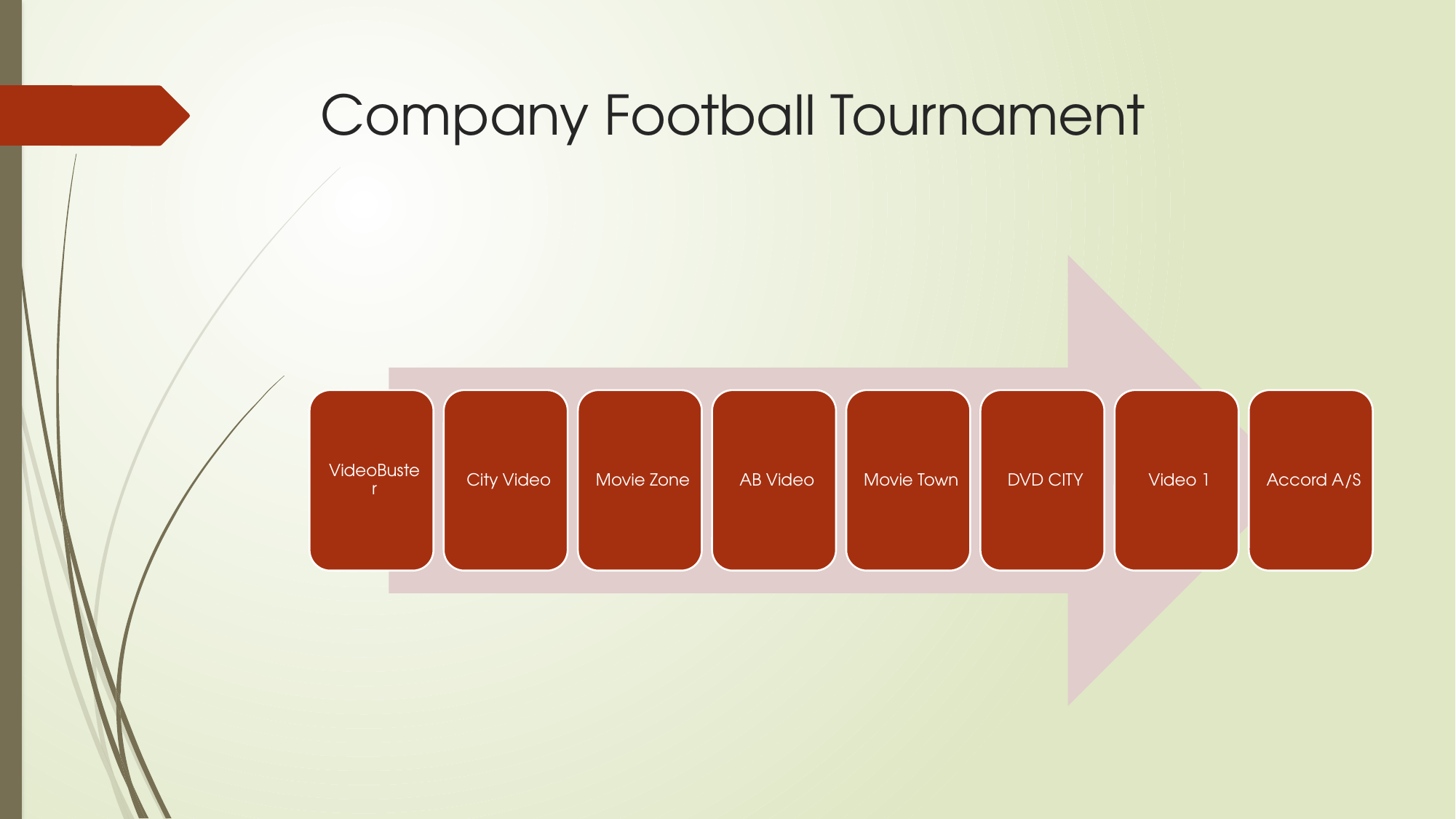

# Company Football Tournament
VideoBuster
City Video
Movie Zone
AB Video
Movie Town
DVD CITY
Video 1
Accord A/S